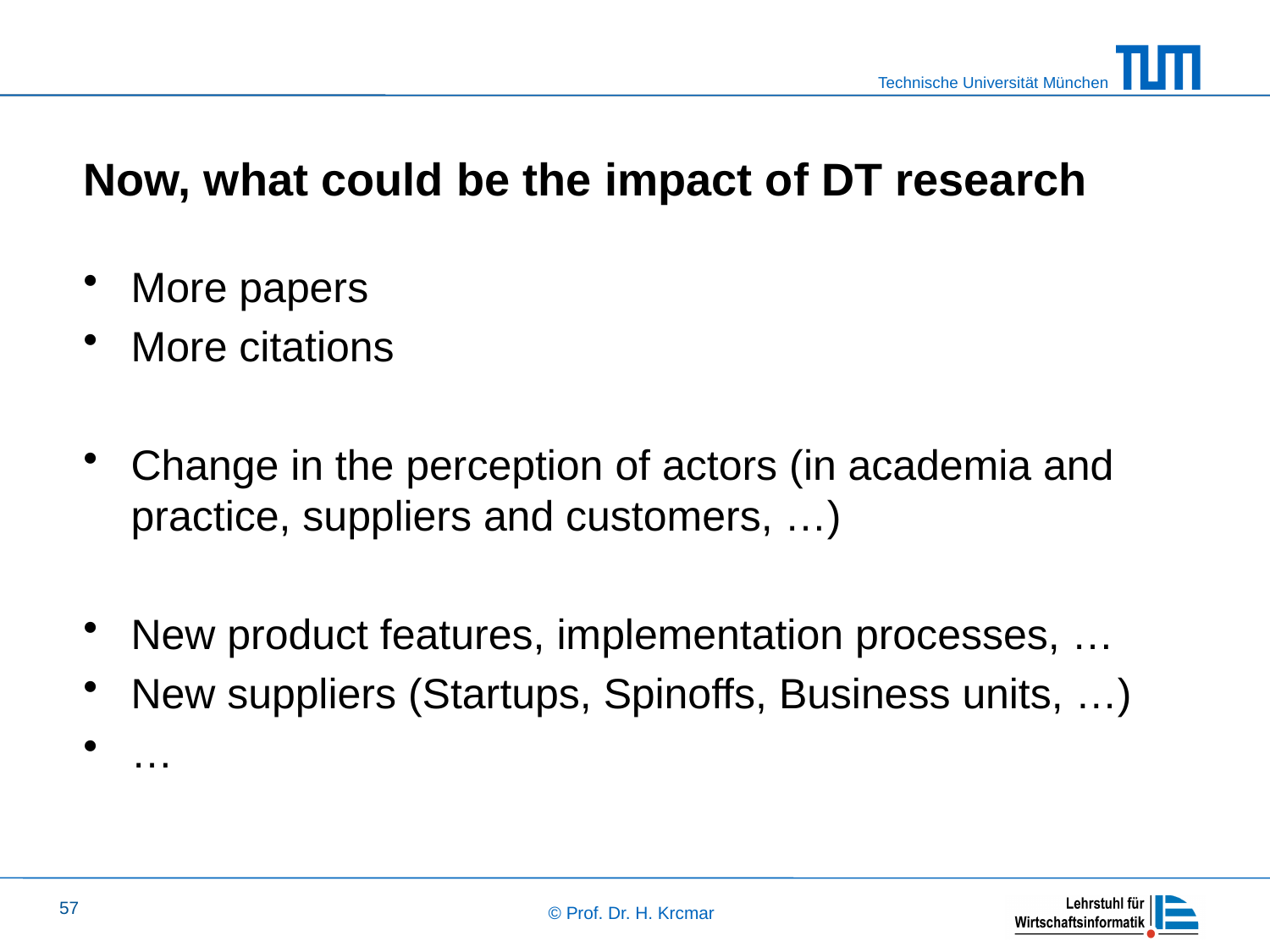

# Now, what could be the impact of DT research
More papers
More citations

Change in the perception of actors (in academia and practice, suppliers and customers, …)

New product features, implementation processes, …
New suppliers (Startups, Spinoffs, Business units, …)
…